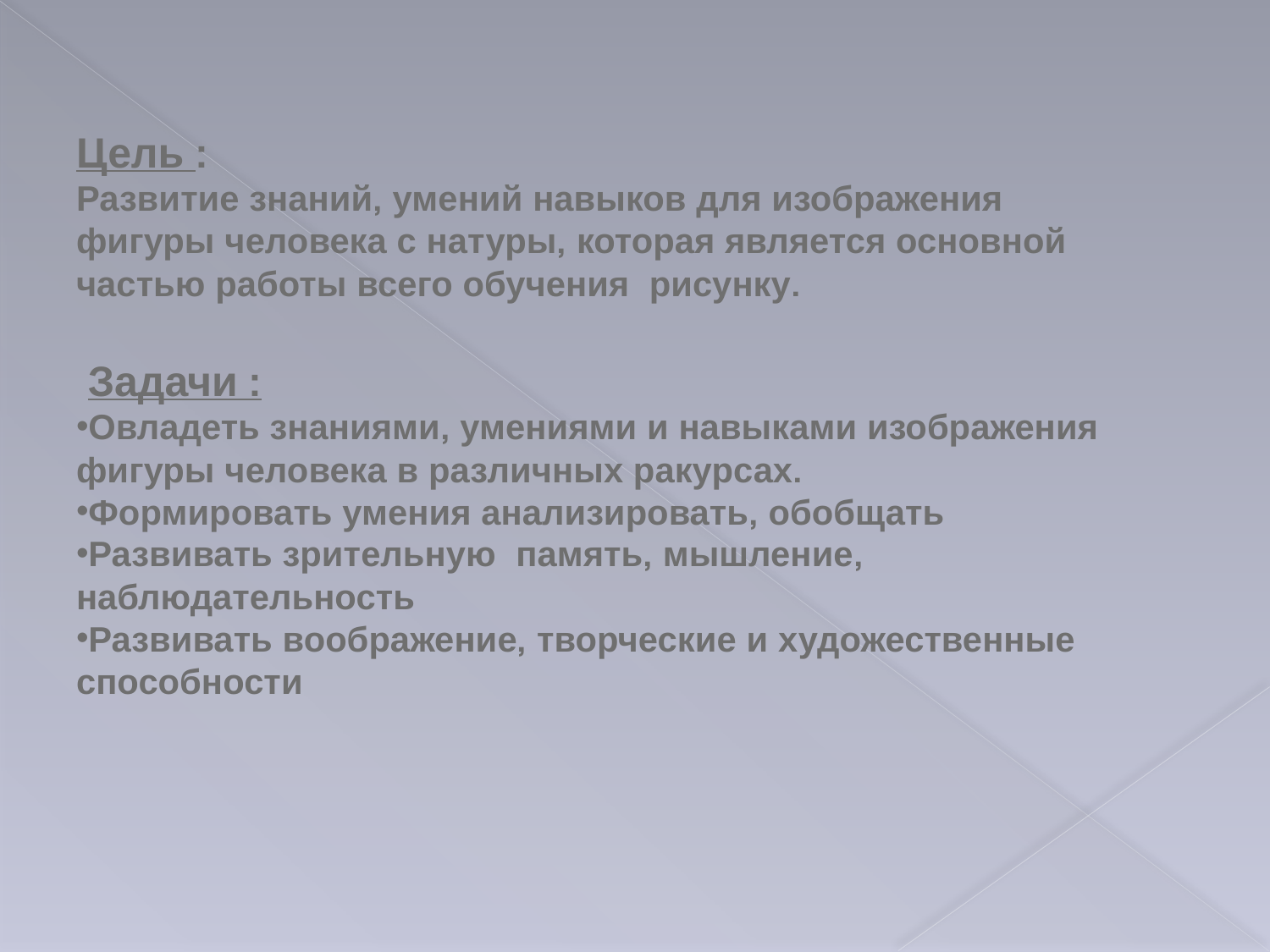

Цель :
Развитие знаний, умений навыков для изображения фигуры человека с натуры, которая является основной частью работы всего обучения  рисунку.

 Задачи :
Овладеть знаниями, умениями и навыками изображения фигуры человека в различных ракурсах.
Формировать умения анализировать, обобщать
Развивать зрительную  память, мышление, наблюдательность
Развивать воображение, творческие и художественные способности